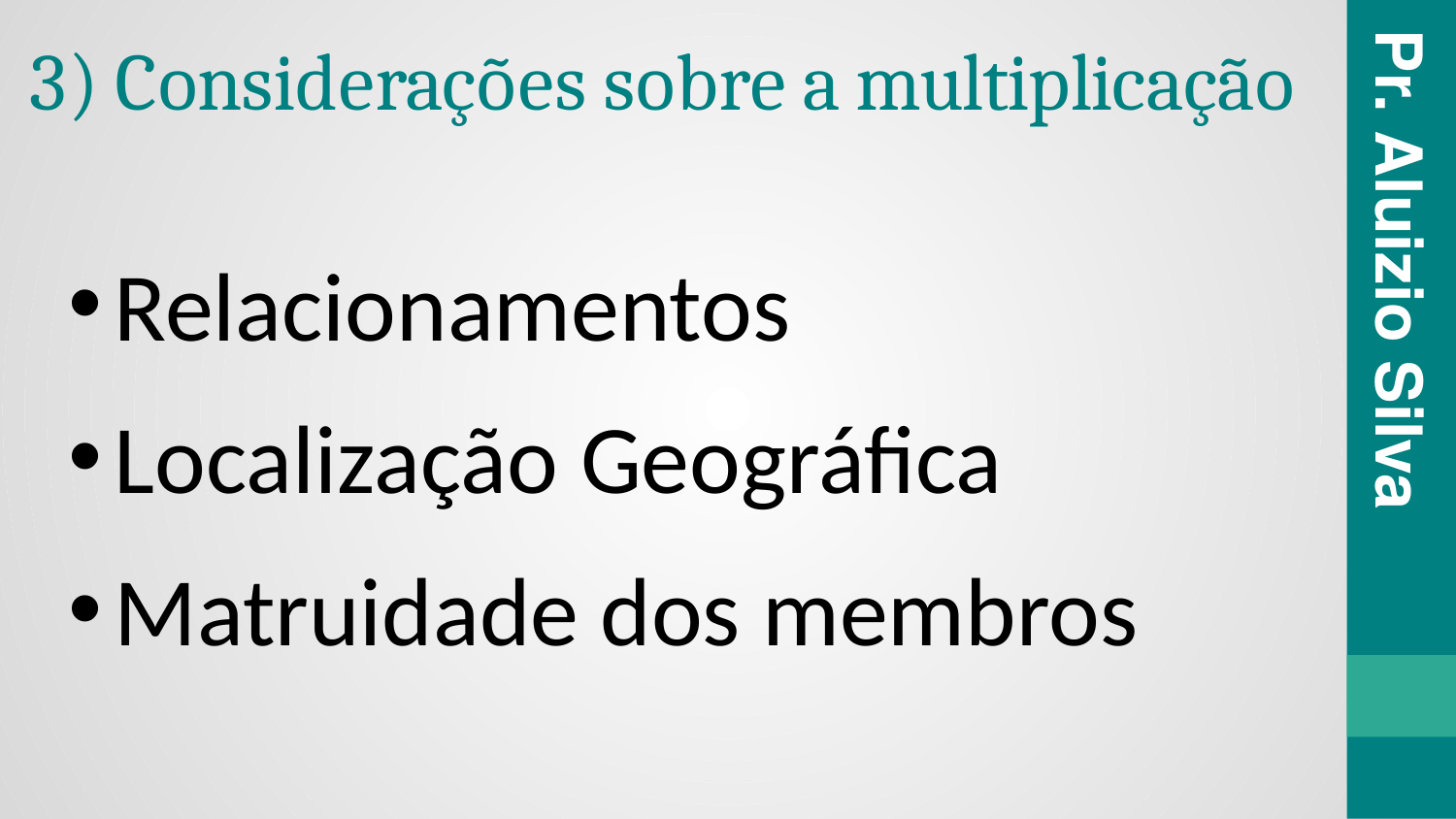

# 3) Considerações sobre a multiplicação
Relacionamentos
Localização Geográfica
Matruidade dos membros
Pr. Aluizio Silva